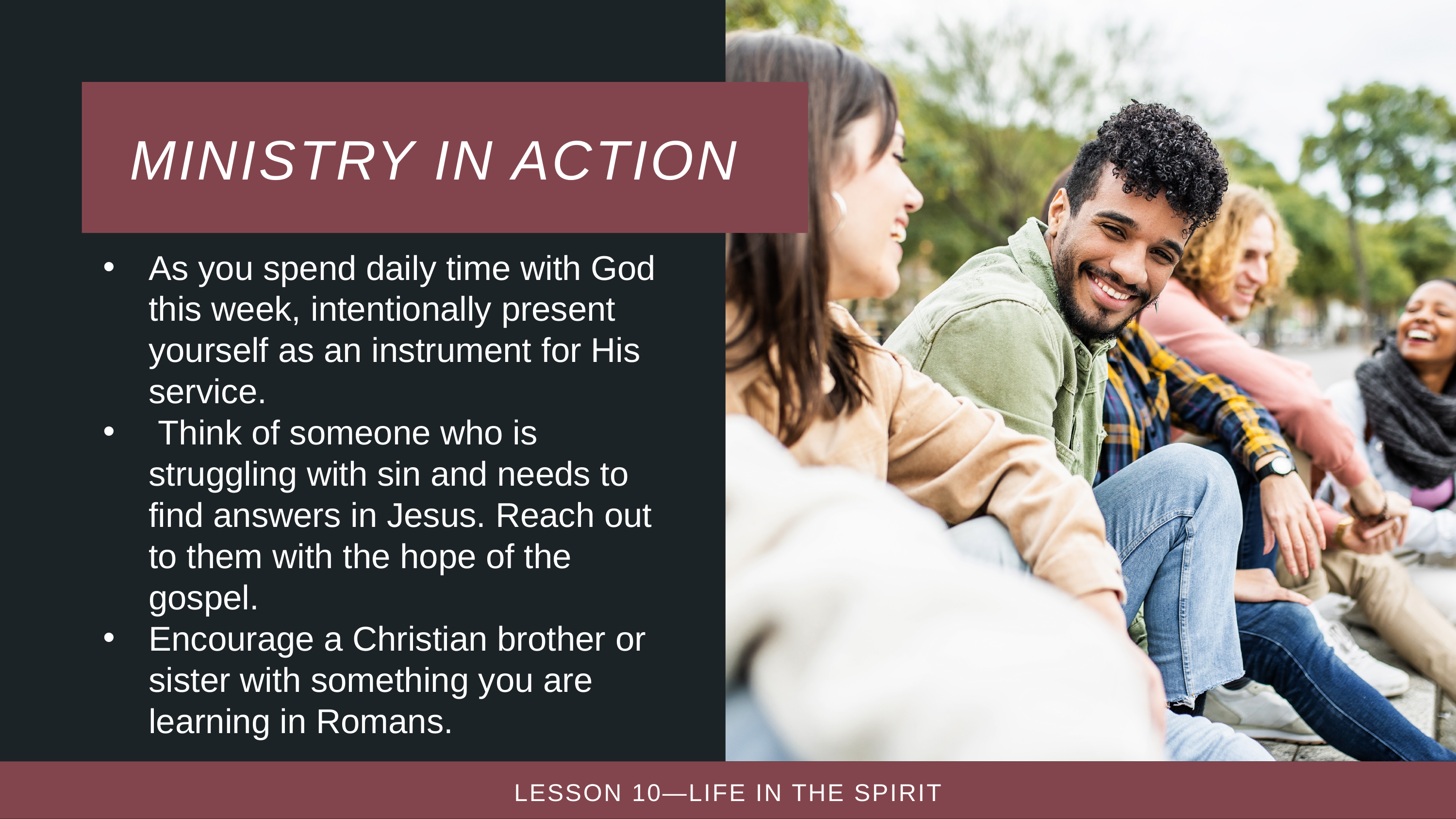

As you spend daily time with God this week, intentionally present yourself as an instrument for His service.
 Think of someone who is struggling with sin and needs to find answers in Jesus. Reach out to them with the hope of the gospel.
Encourage a Christian brother or sister with something you are learning in Romans.